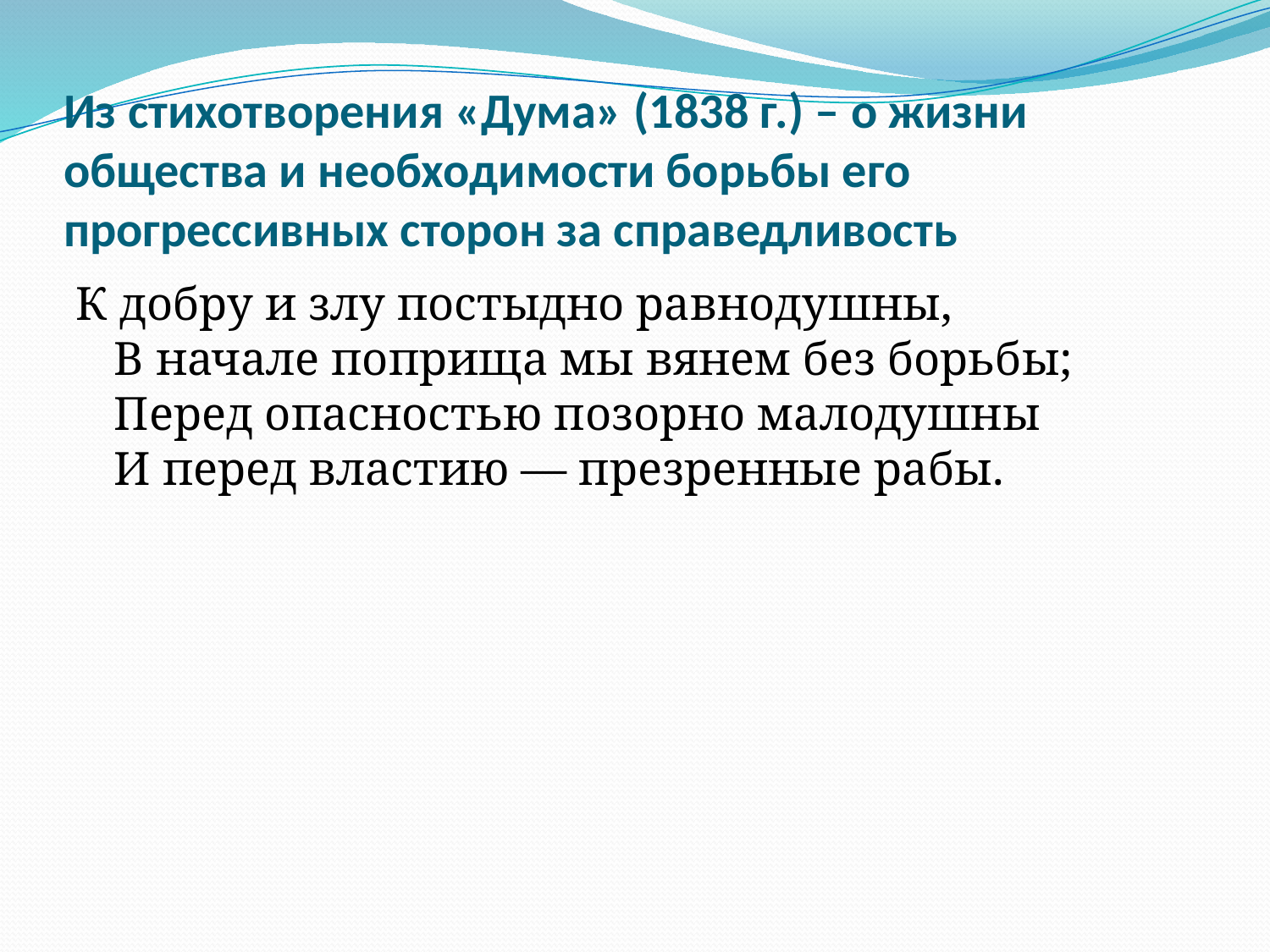

# Из стихотворения «Дума» (1838 г.) – о жизни общества и необходимости борьбы его прогрессивных сторон за справедливость
К добру и злу постыдно равнодушны,
В начале поприща мы вянем без борьбы;
Перед опасностью позорно малодушны
И перед властию — презренные рабы.